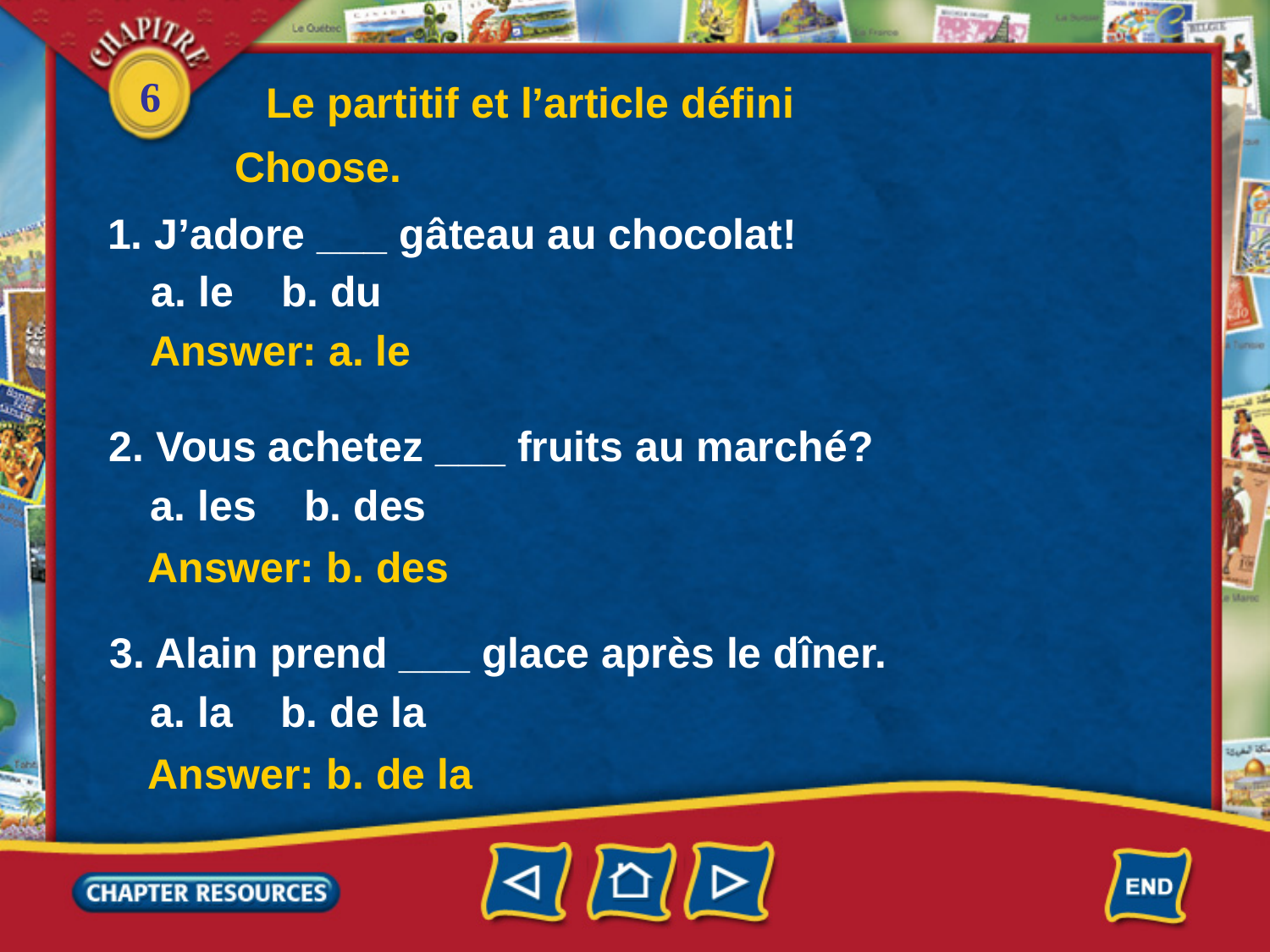

Le partitif et l’article défini
Choose.
1. J’adore ___ gâteau au chocolat!
 a. le    b. du
Answer: a. le
2. Vous achetez ___ fruits au marché?
 a. les    b. des
Answer: b. des
3. Alain prend ___ glace après le dîner.
 a. la    b. de la
Answer: b. de la